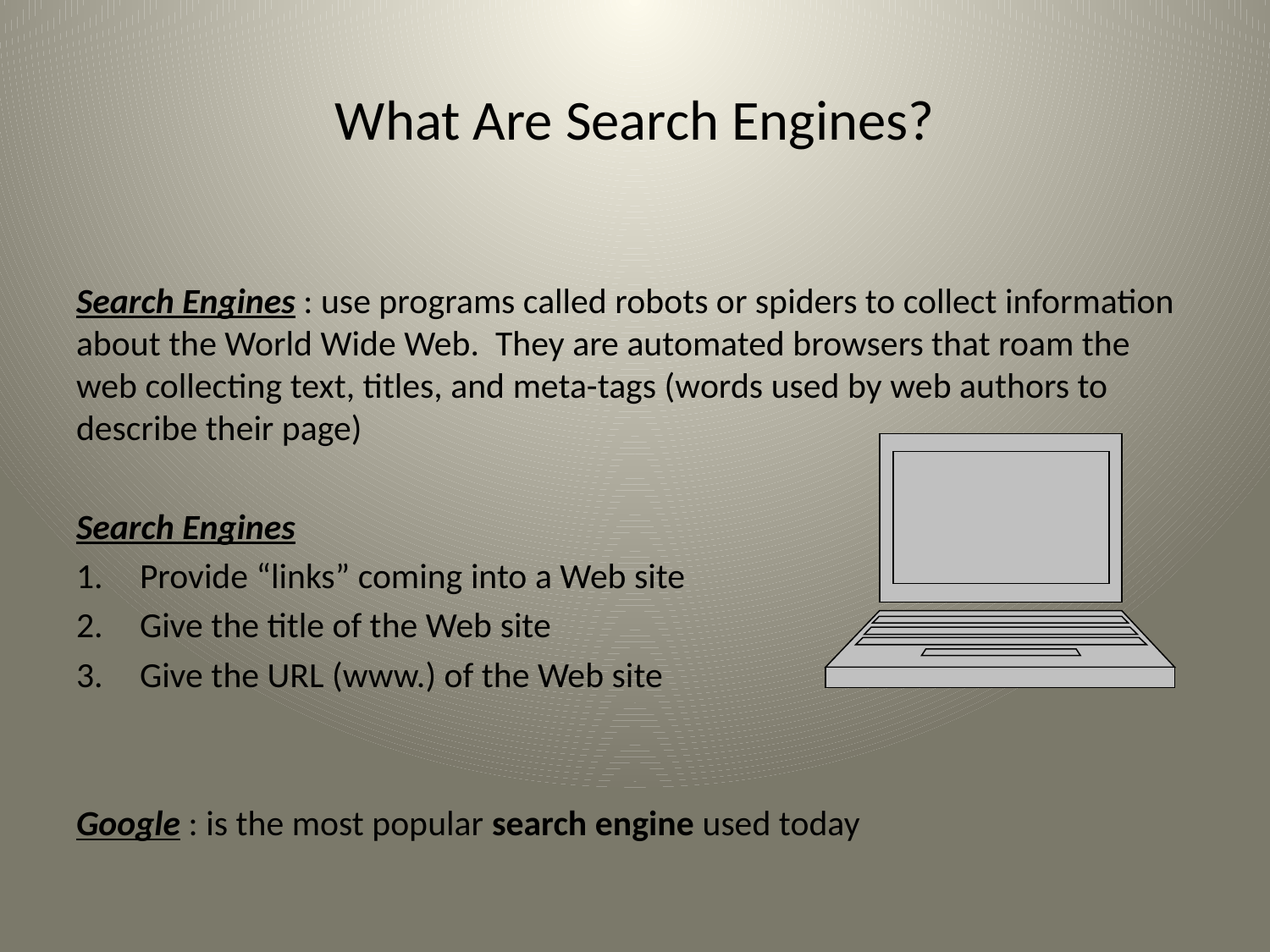

# What Are Search Engines?

Search Engines : use programs called robots or spiders to collect information about the World Wide Web.  They are automated browsers that roam the web collecting text, titles, and meta-tags (words used by web authors to describe their page)

Search Engines
Provide “links” coming into a Web site
Give the title of the Web site
Give the URL (www.) of the Web site

Google : is the most popular search engine used today